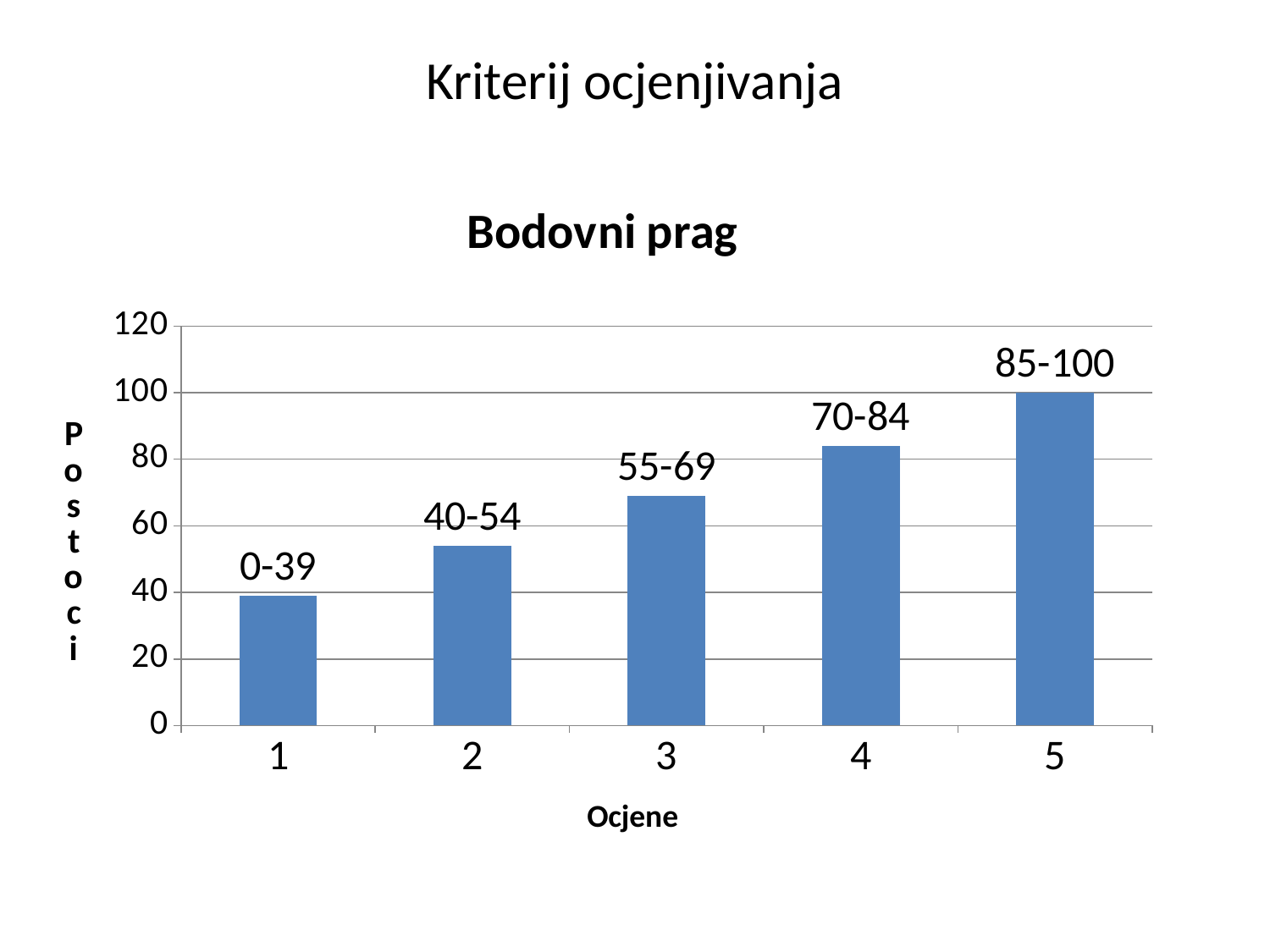

# Kriterij ocjenjivanja

### Chart: Bodovni prag

| Category |  |
|---|---|